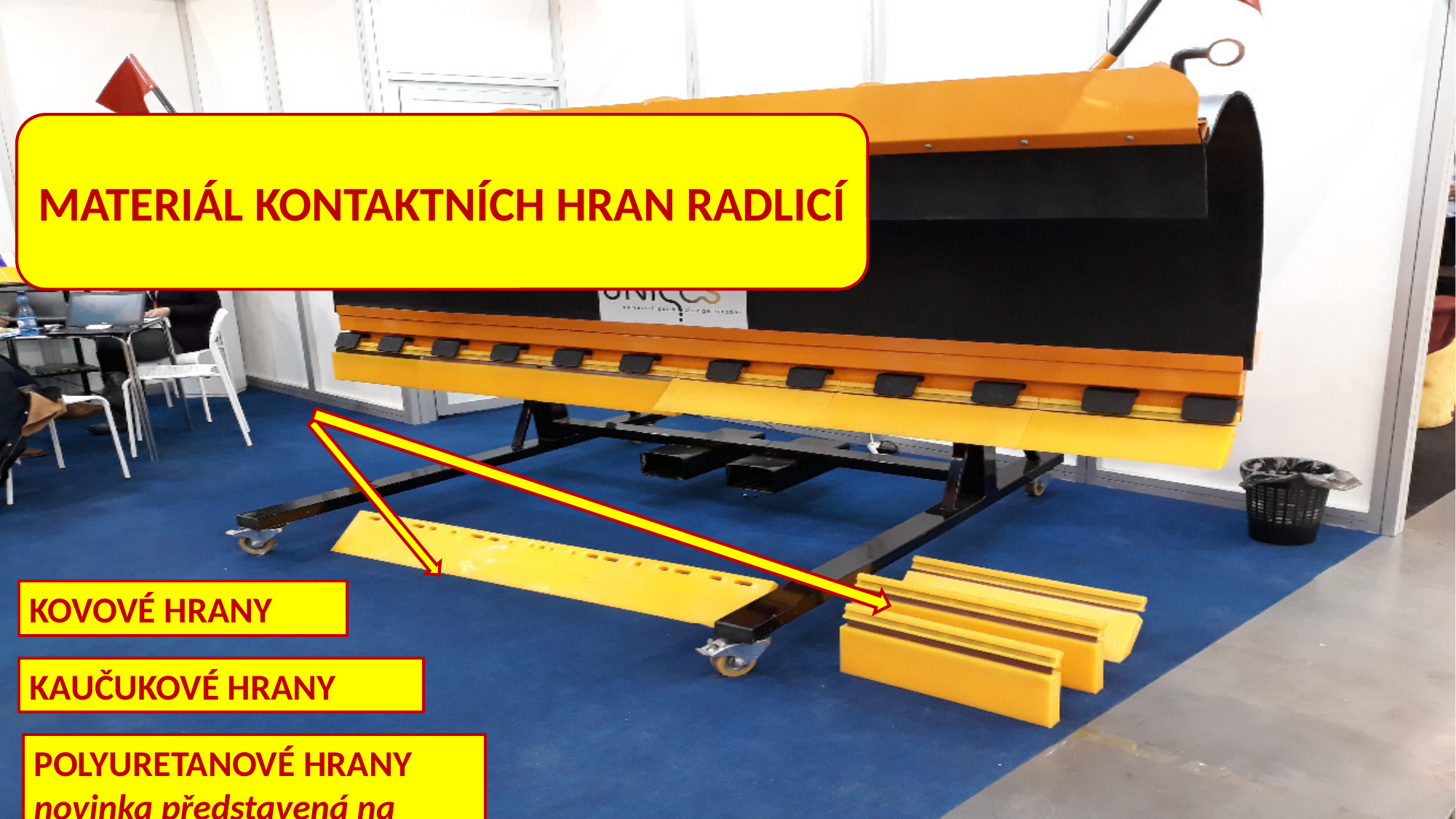

MATERIÁL KONTAKTNÍCH HRAN RADLICÍ

KOVOVÉ HRANY
KAUČUKOVÉ HRANY
POLYURETANOVÉ HRANY novinka představená na Kongresu v Gdaňsku 2018